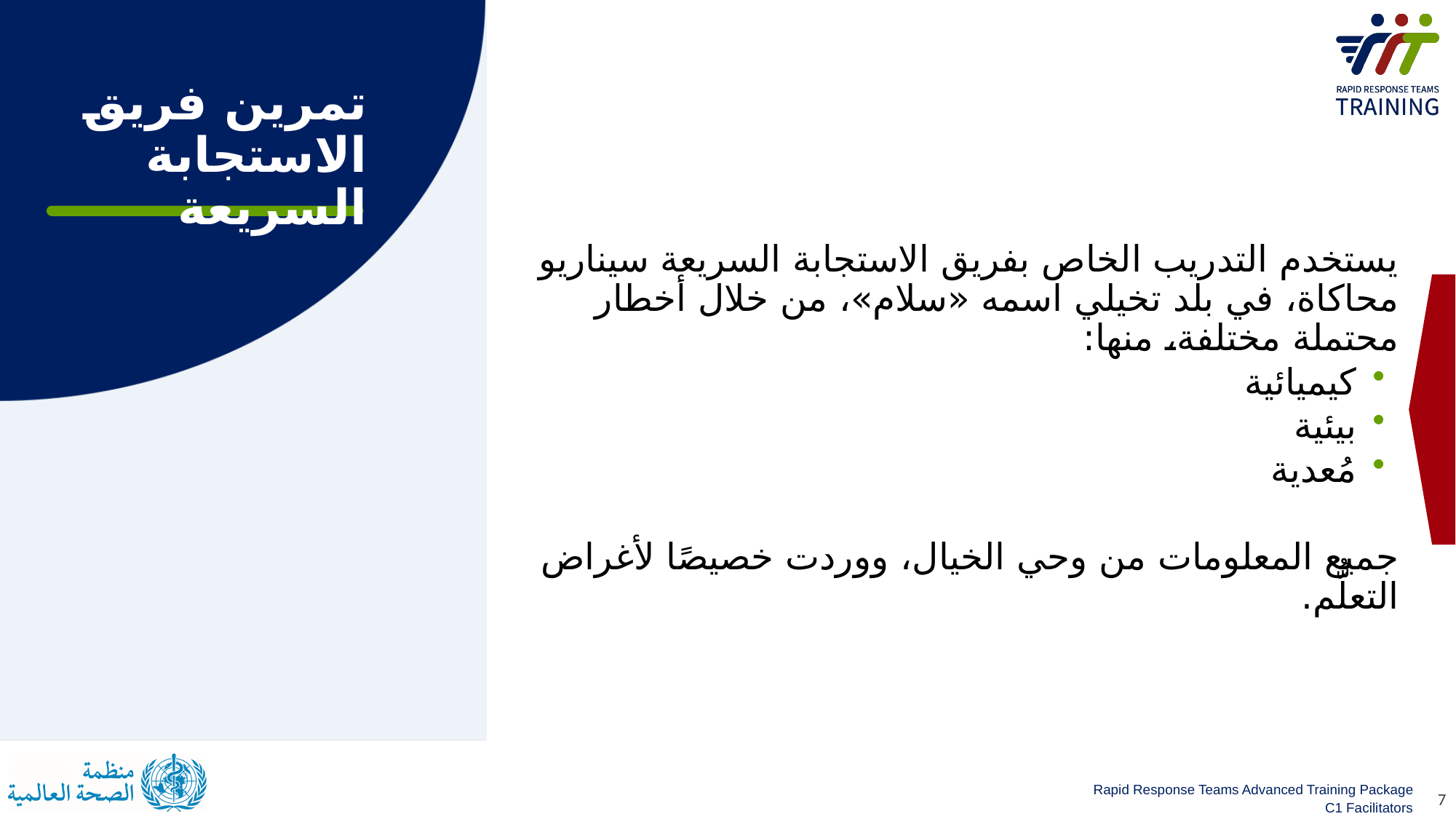

# تمرين فريق الاستجابة السريعة
يستخدم التدريب الخاص بفريق الاستجابة السريعة سيناريو محاكاة، في بلد تخيلي اسمه «سلام»، من خلال أخطار محتملة مختلفة، منها:
كيميائية
بيئية
مُعدية

جميع المعلومات من وحي الخيال، ووردت خصيصًا لأغراض التعلُّم.